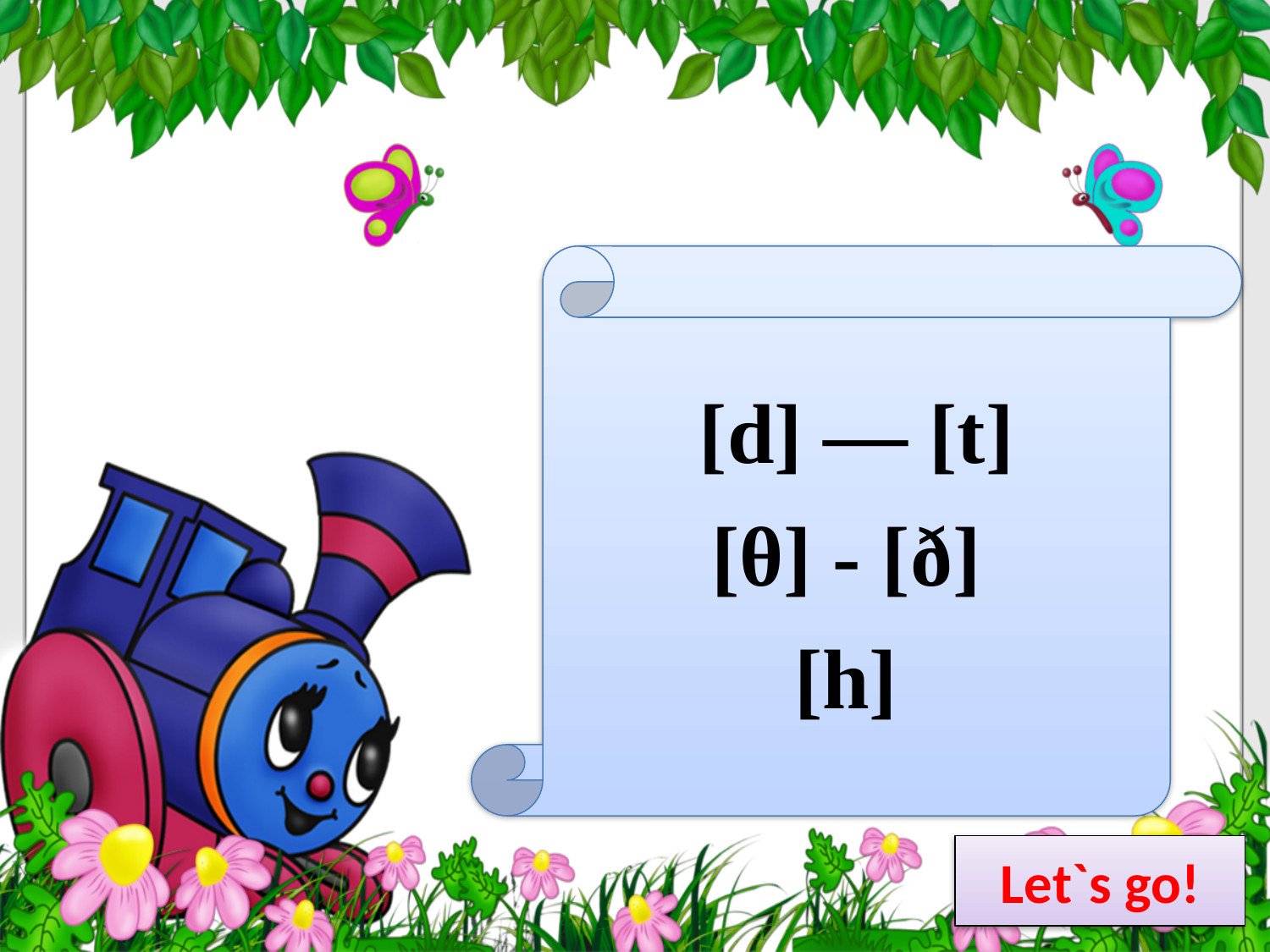

[d] — [t]
[θ] - [ð]
[h]

Let`s go!